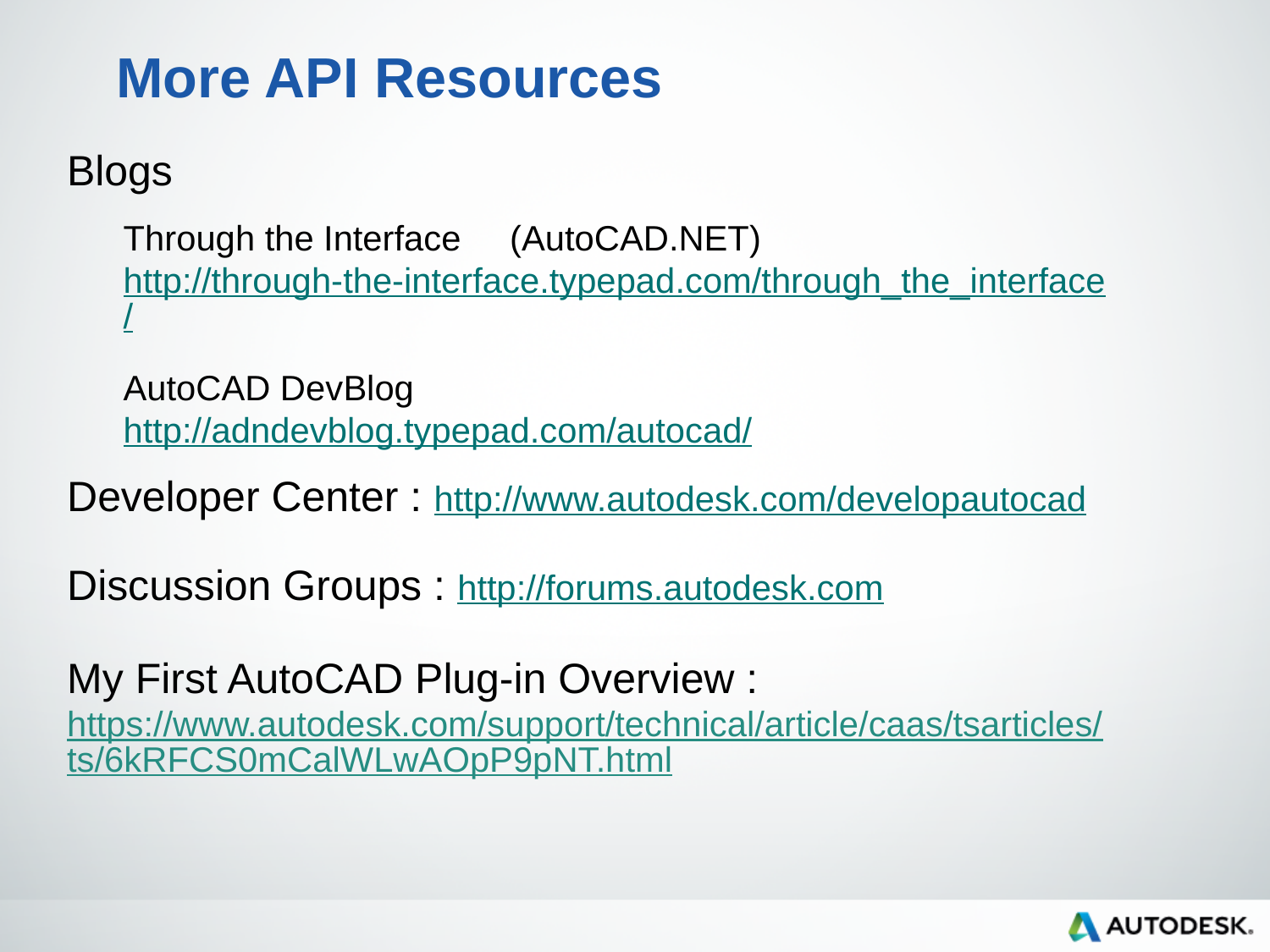

More API Resources
Blogs
Through the Interface     (AutoCAD.NET)
http://through-the-interface.typepad.com/through_the_interface/

AutoCAD DevBlog
http://adndevblog.typepad.com/autocad/

Developer Center : http://www.autodesk.com/developautocad

Discussion Groups : http://forums.autodesk.com

My First AutoCAD Plug-in Overview : https://www.autodesk.com/support/technical/article/caas/tsarticles/ts/6kRFCS0mCalWLwAOpP9pNT.html